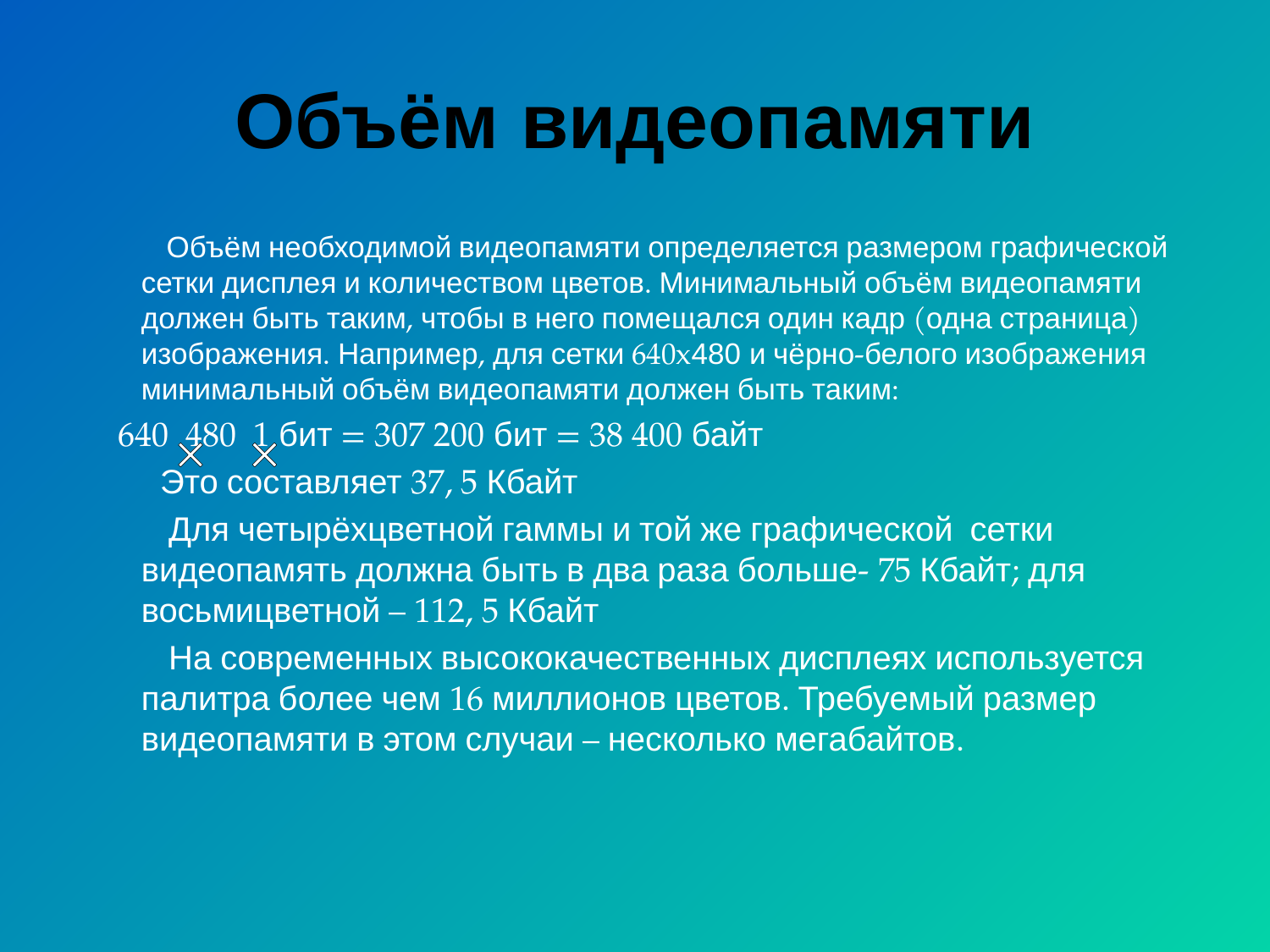

# Объём видеопамяти
          Объём необходимой видеопамяти определяется размером графической сетки дисплея и количеством цветов. Минимальный объём видеопамяти должен быть таким, чтобы в него помещался один кадр (одна страница) изображения. Например, для сетки 640x480 и чёрно-белого изображения минимальный объём видеопамяти должен быть таким:
   640  480  1 бит = 307 200 бит = 38 400 байт
        Это составляет 37, 5 Кбайт
         Для четырёхцветной гаммы и той же графической  сетки видеопамять должна быть в два раза больше- 75 Кбайт; для восьмицветной – 112, 5 Кбайт
         На современных высококачественных дисплеях используется палитра более чем 16 миллионов цветов. Требуемый размер видеопамяти в этом случаи – несколько мегабайтов.